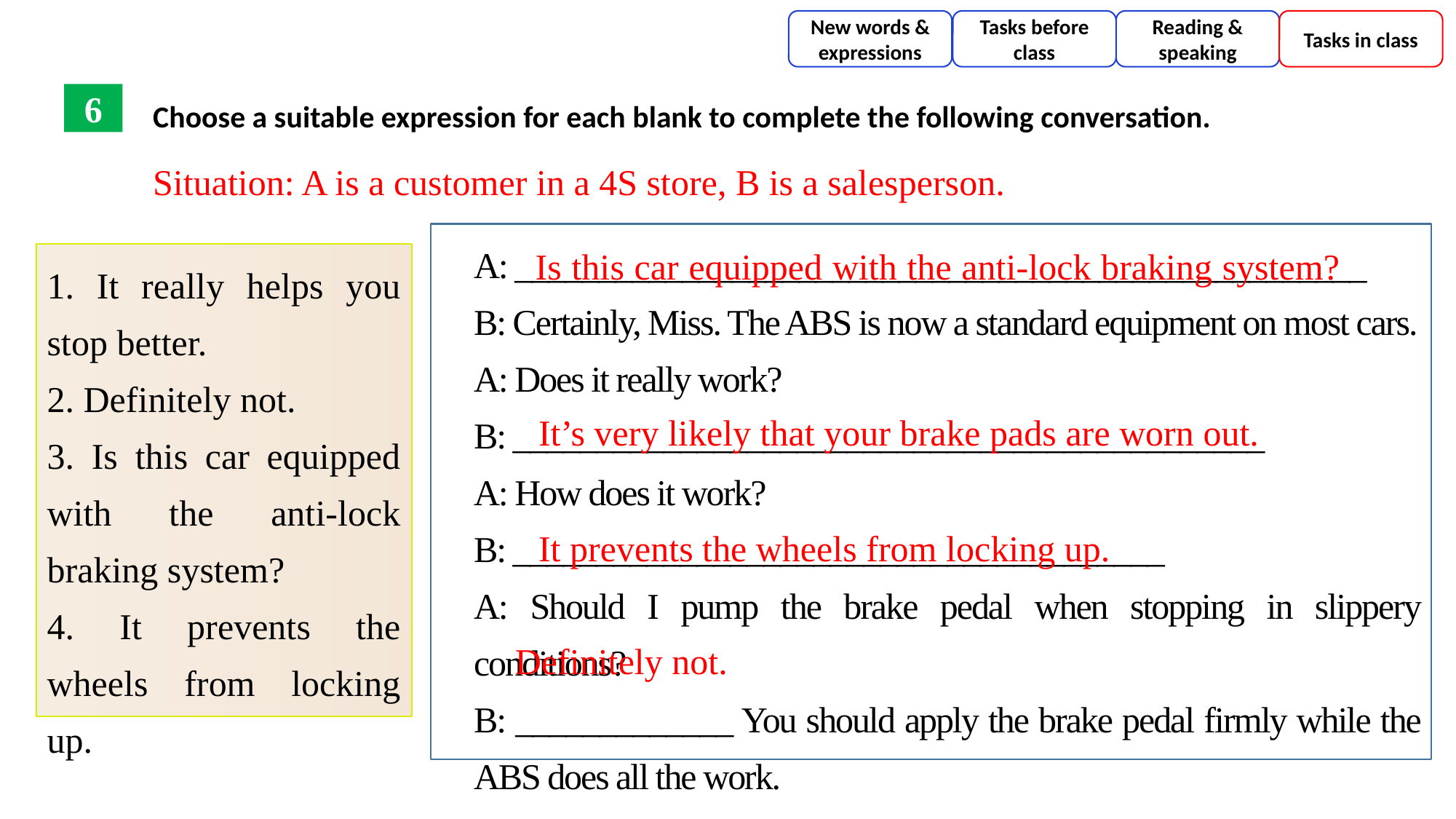

New words & expressions
Tasks before class
Reading & speaking
Tasks in class
Choose a suitable expression for each blank to complete the following conversation.
6
Situation: A is a customer in a 4S store, B is a salesperson.
A: ___________________________________________________
B: Certainly, Miss. The ABS is now a standard equipment on most cars.
A: Does it really work?
B: _____________________________________________
A: How does it work?
B: _______________________________________
A: Should I pump the brake pedal when stopping in slippery conditions?
B: _____________ You should apply the brake pedal firmly while the ABS does all the work.
 Is this car equipped with the anti-lock braking system?
1. It really helps you stop better.
2. Definitely not.
3. Is this car equipped with the anti-lock braking system?
4. It prevents the wheels from locking up.
It’s very likely that your brake pads are worn out.
It prevents the wheels from locking up.
Definitely not.